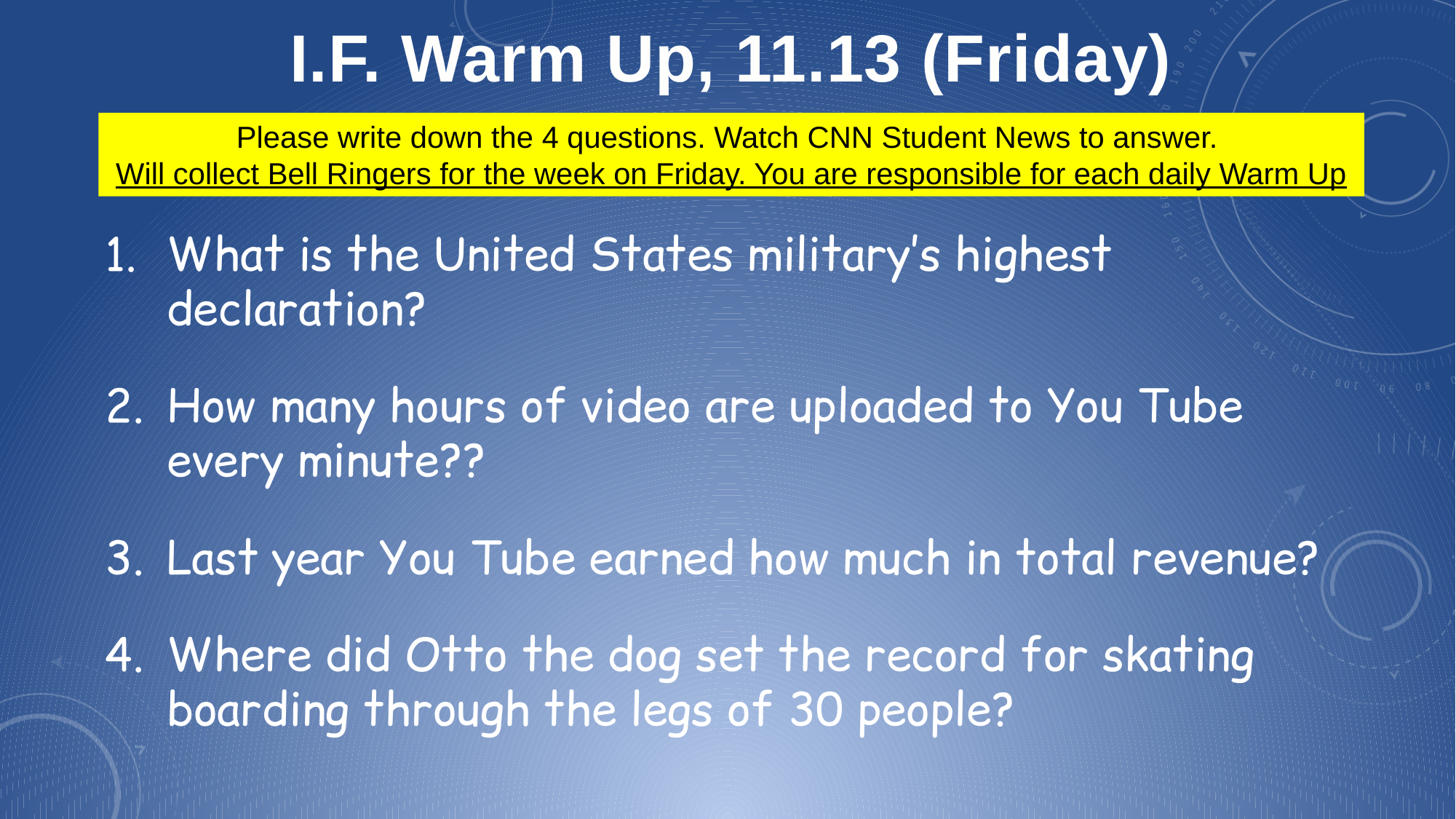

I.F. Warm Up, 11.13 (Friday)
Please write down the 4 questions. Watch CNN Student News to answer.
Will collect Bell Ringers for the week on Friday. You are responsible for each daily Warm Up
What is the United States military’s highest declaration?
How many hours of video are uploaded to You Tube every minute??
Last year You Tube earned how much in total revenue?
Where did Otto the dog set the record for skating boarding through the legs of 30 people?